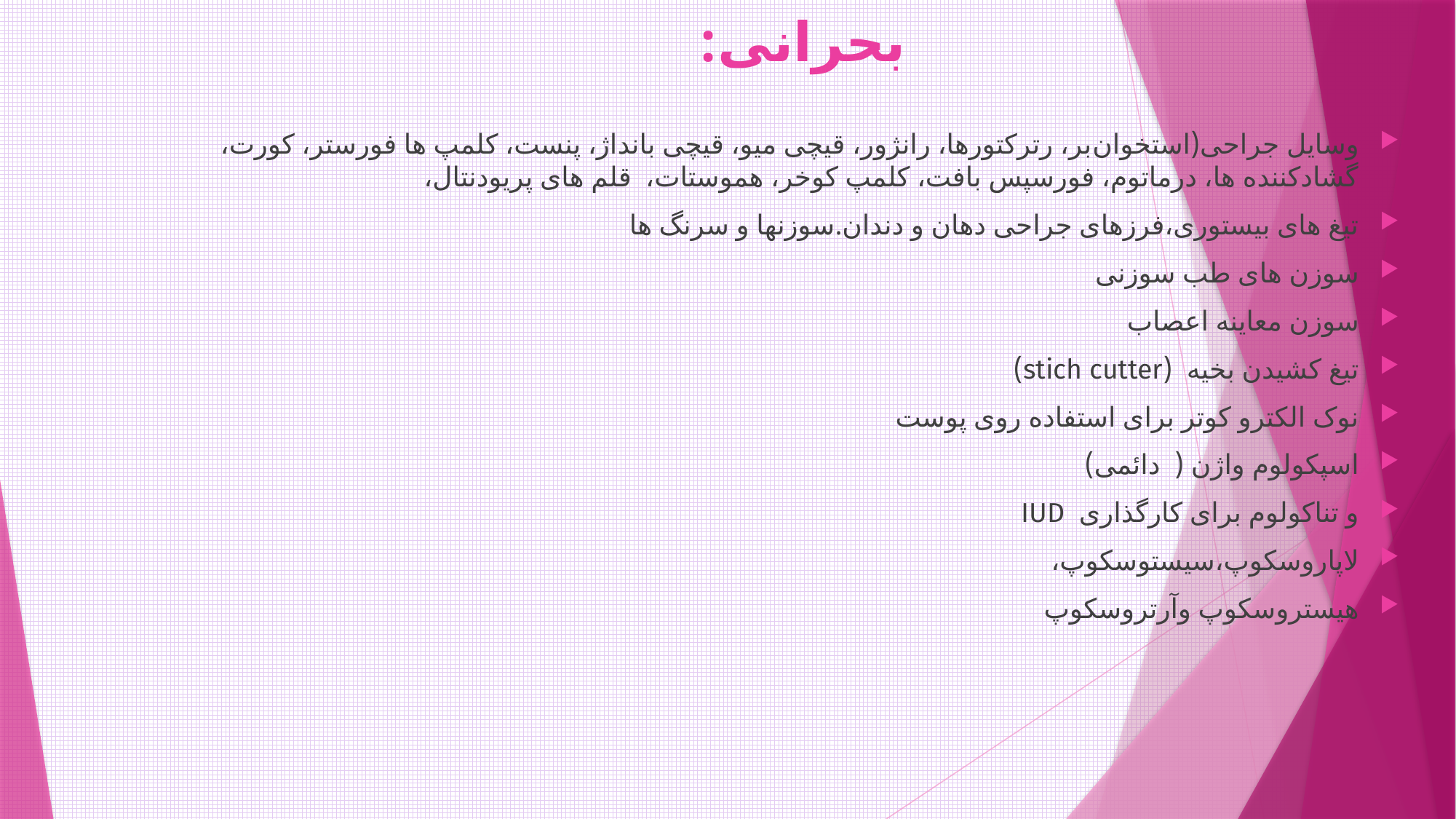

# بحرانی:
وسایل جراحی(استخوان‌بر، رترکتورها، رانژور، قیچی میو، قیچی بانداژ، پنست، کلمپ ها فورستر، کورت، گشادکننده ها، درماتوم، فورسپس بافت، کلمپ کوخر، هموستات،  قلم های پریودنتال،
تیغ های بیستوری،فرزهای جراحی دهان و دندان.سوزنها و سرنگ ها
سوزن های طب سوزنی
سوزن معاینه اعصاب
تیغ کشیدن بخیه  (stich cutter)
نوک الکترو کوتر برای استفاده روی پوست
اسپکولوم واژن (  دائمی)
و تناکولوم برای کارگذاری  IUD
لاپاروسکوپ،سیستوسکوپ،
هیستروسکوپ وآرتروسکوپ